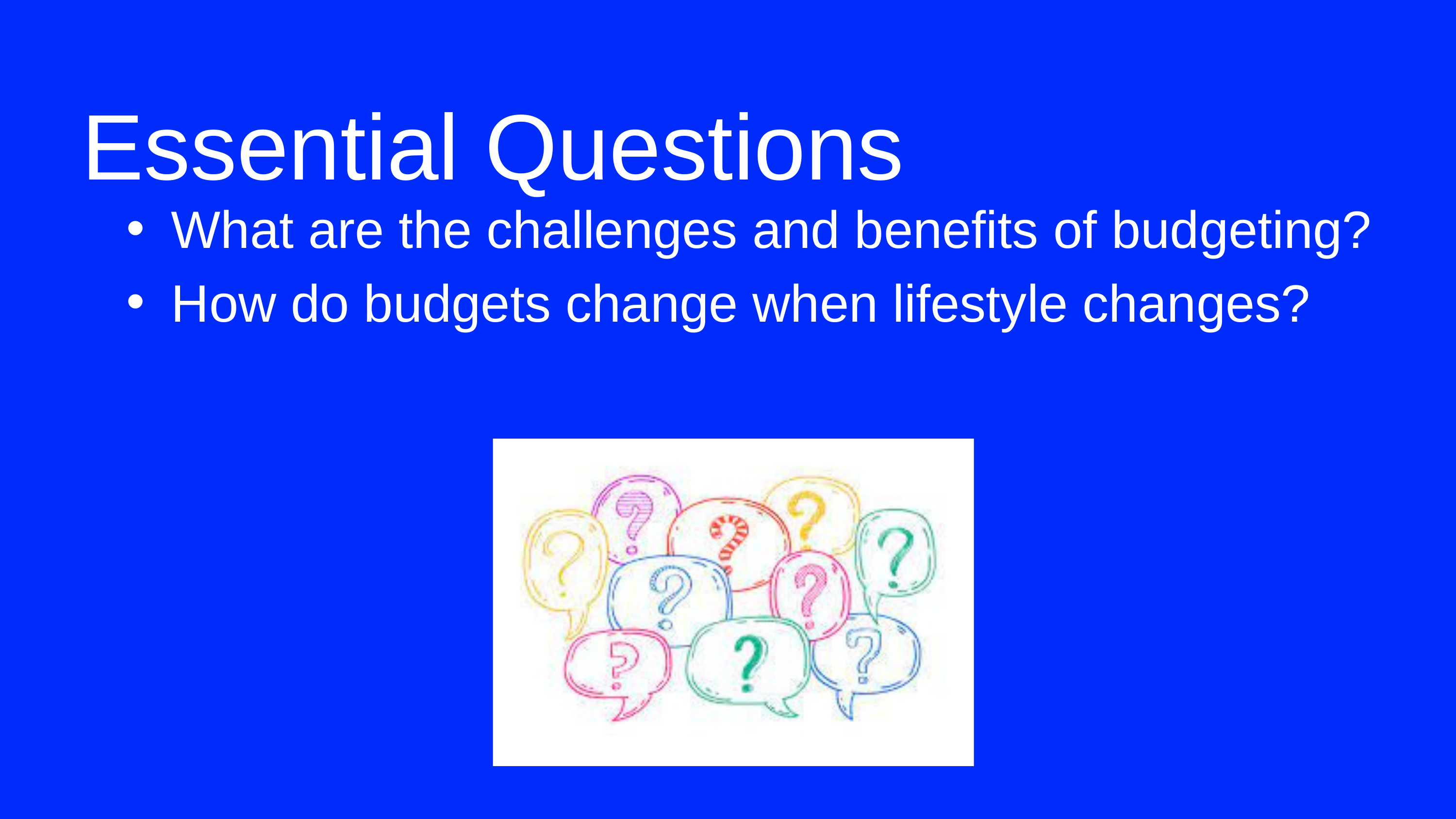

Essential Questions
What are the challenges and benefits of budgeting?
How do budgets change when lifestyle changes?